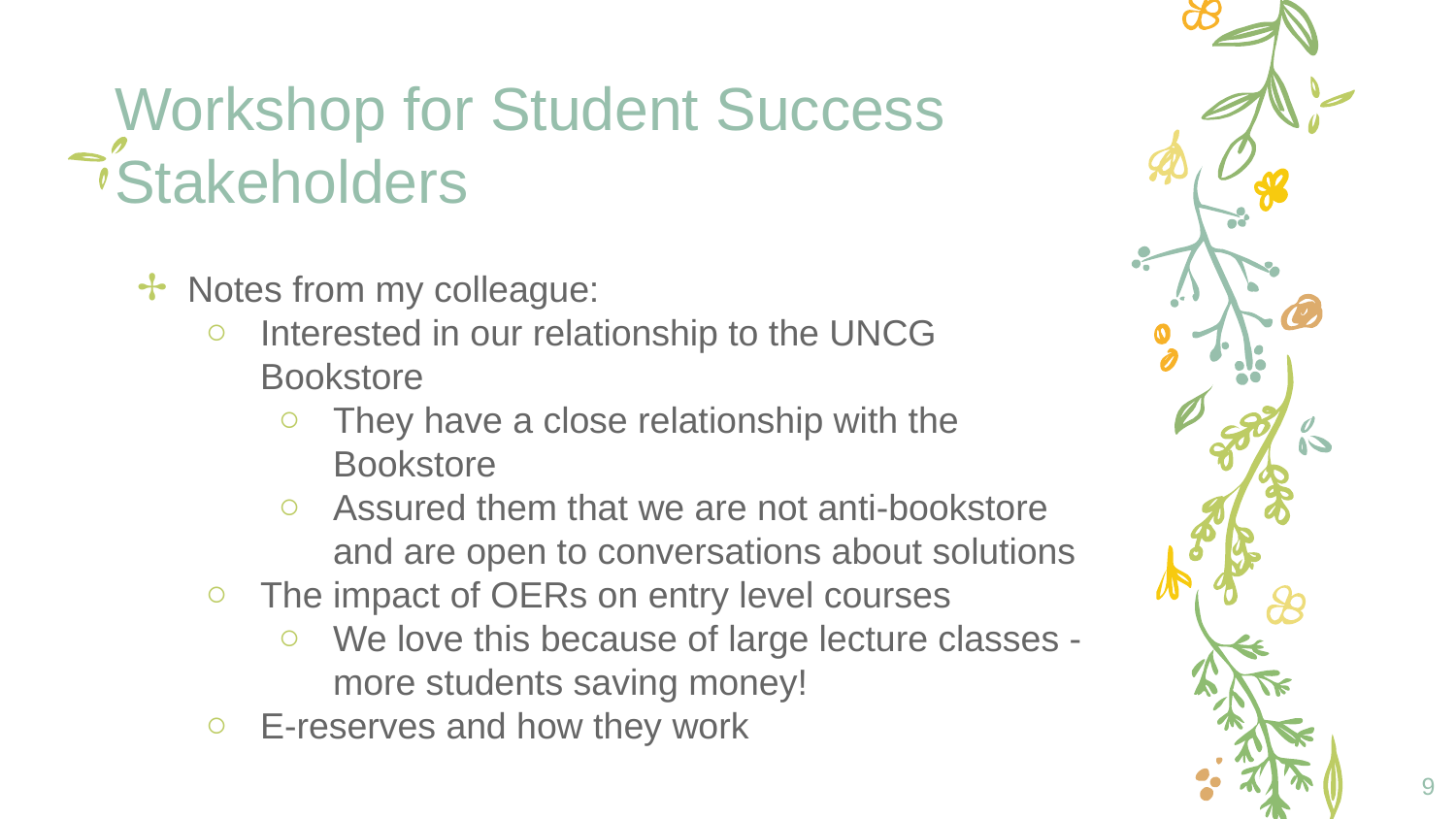

# Workshop for Student Success Stakeholders
Notes from my colleague:
Interested in our relationship to the UNCG Bookstore
They have a close relationship with the Bookstore
Assured them that we are not anti-bookstore and are open to conversations about solutions
The impact of OERs on entry level courses
We love this because of large lecture classes - more students saving money!
E-reserves and how they work
9